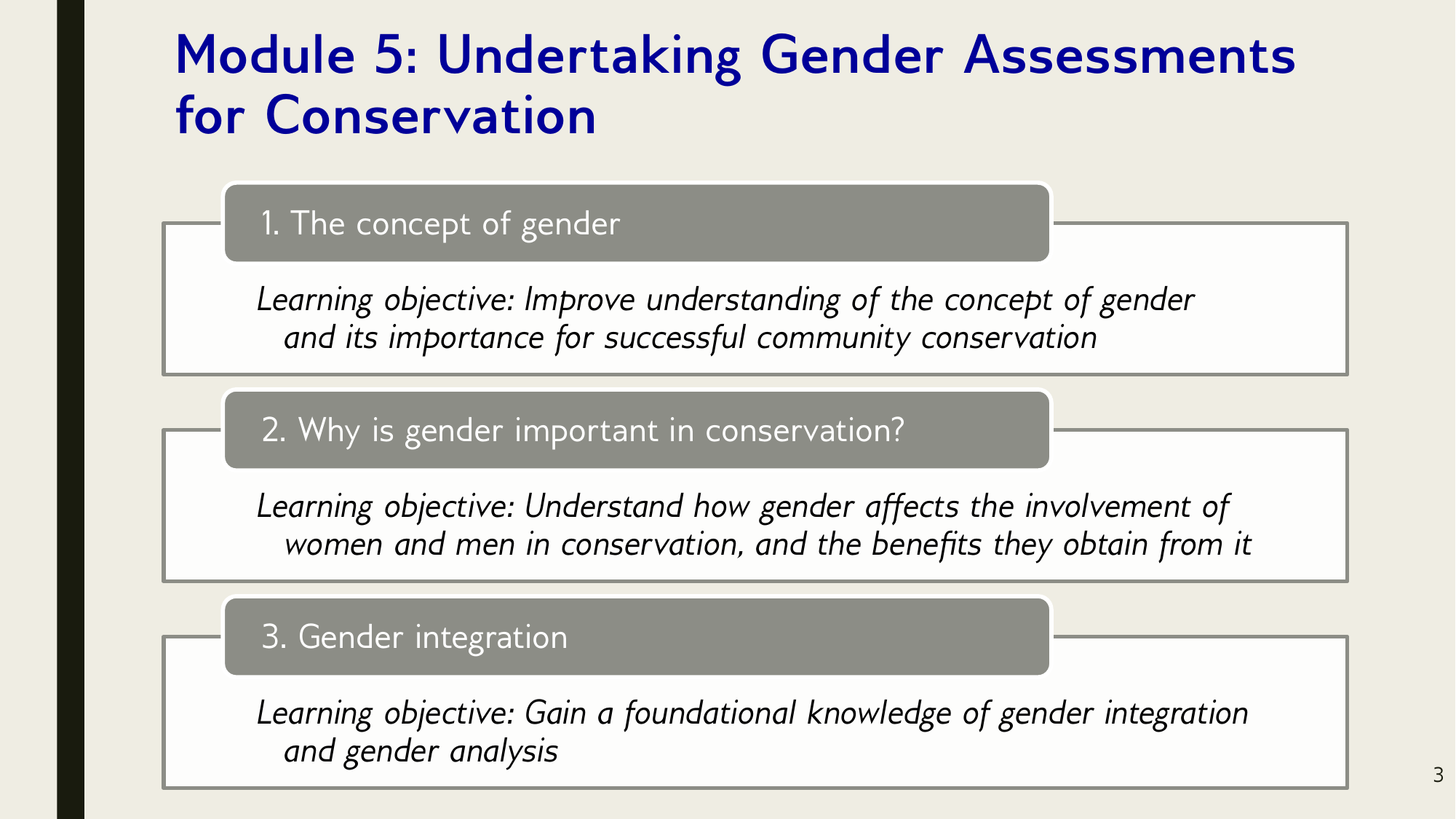

# Module 5: Undertaking Gender Assessments for Conservation
Learning objective: Improve understanding of the concept of gender and its importance for successful community conservation
1. The concept of gender
Learning objective: Understand how gender affects the involvement of women and men in conservation, and the benefits they obtain from it
2. Why is gender important in conservation?
Learning objective: Gain a foundational knowledge of gender integration and gender analysis
3. Gender integration
3